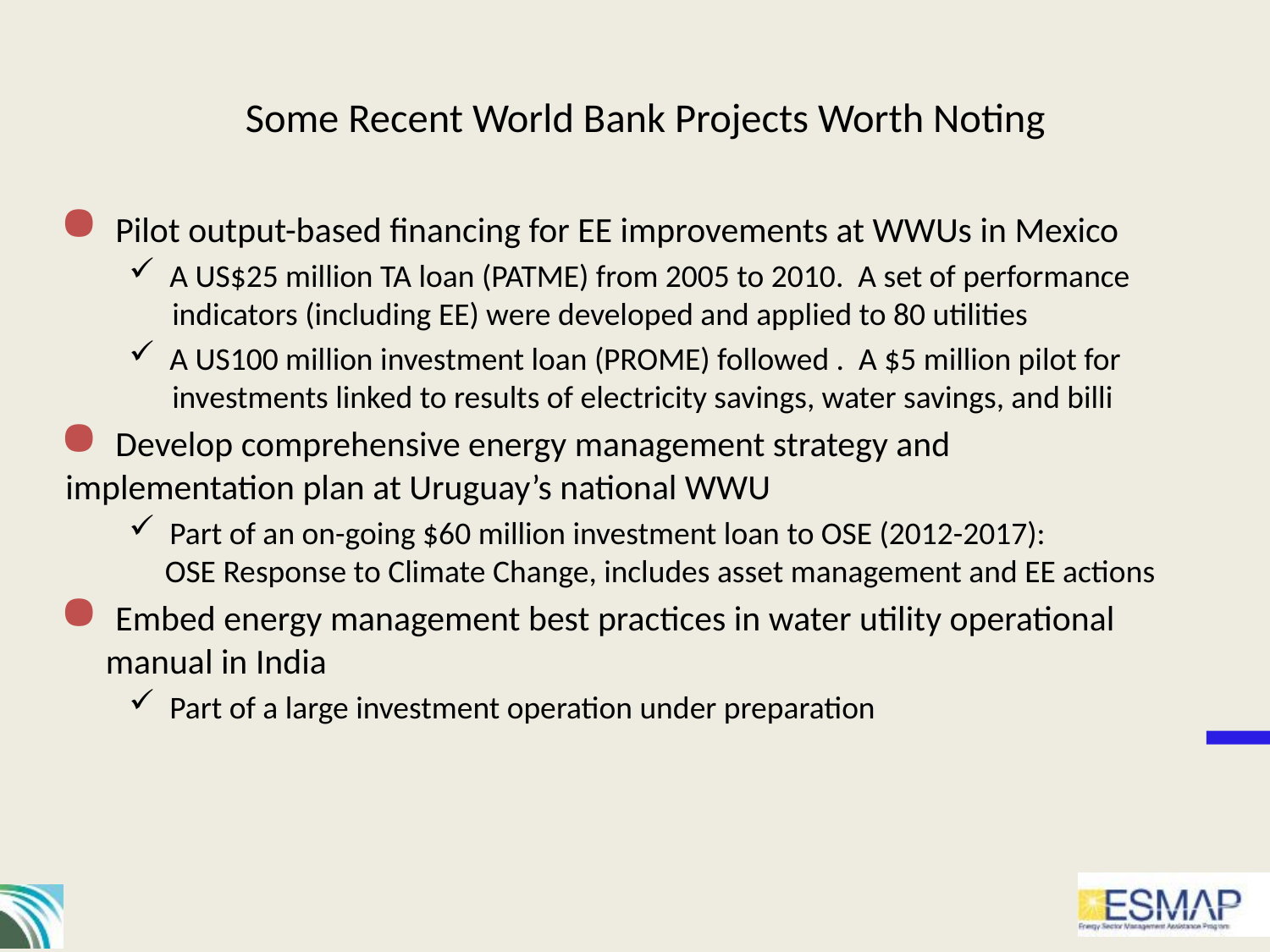

# Some Recent World Bank Projects Worth Noting
  Pilot output-based financing for EE improvements at WWUs in Mexico
  A US$25 million TA loan (PATME) from 2005 to 2010.  A set of performance
      indicators (including EE) were developed and applied to 80 utilities
  A US100 million investment loan (PROME) followed .  A $5 million pilot for
      investments linked to results of electricity savings, water savings, and billi
  Develop comprehensive energy management strategy and implementation plan at Uruguay’s national WWU
  Part of an on-going $60 million investment loan to OSE (2012-2017):
     OSE Response to Climate Change, includes asset management and EE actions
  Embed energy management best practices in water utility operational
     manual in India
  Part of a large investment operation under preparation
10